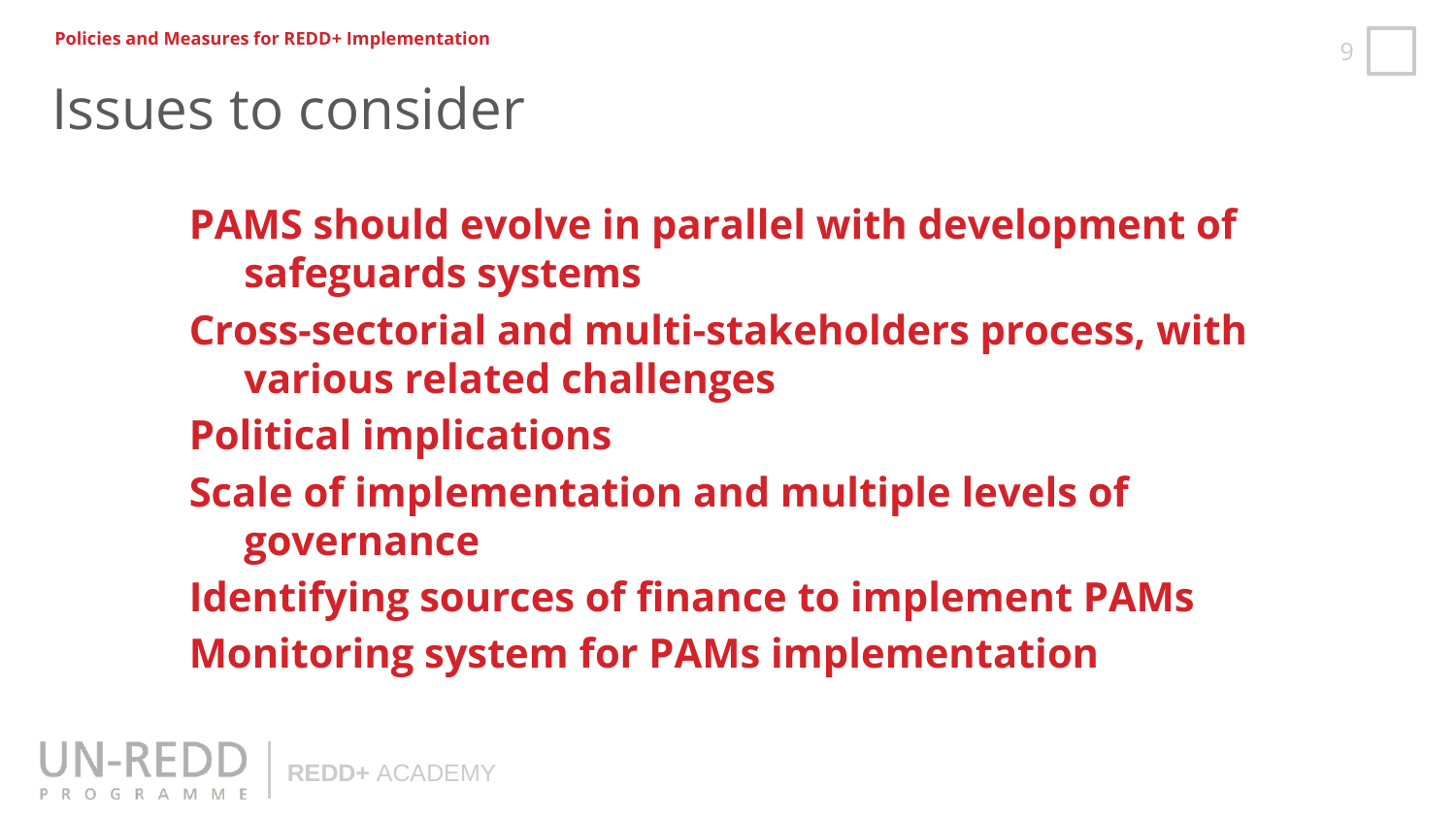

Policies and Measures for REDD+ Implementation
Issues to consider
PAMS should evolve in parallel with development of safeguards systems
Cross-sectorial and multi-stakeholders process, with various related challenges
Political implications
Scale of implementation and multiple levels of governance
Identifying sources of finance to implement PAMs
Monitoring system for PAMs implementation